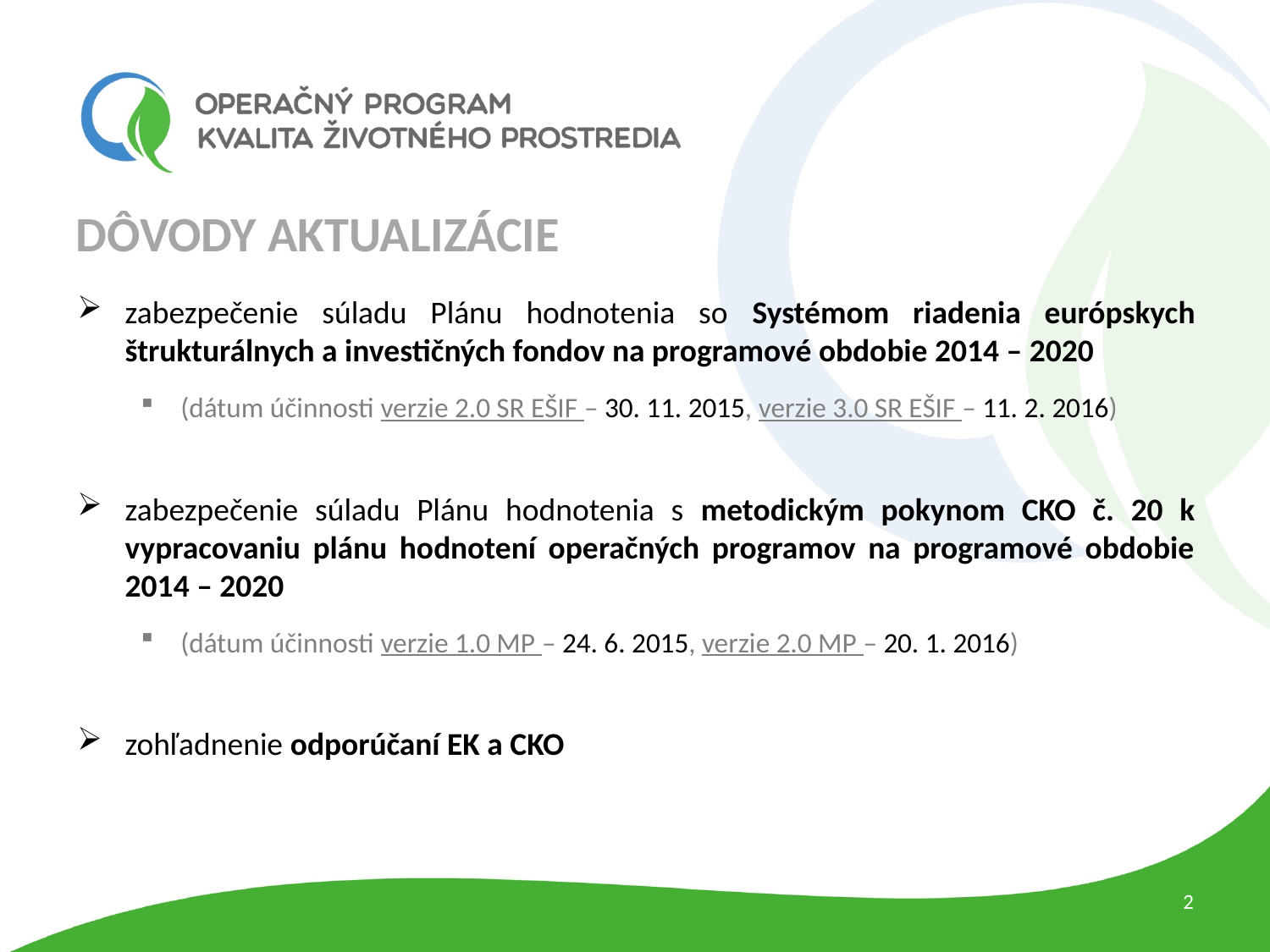

# Dôvody aktualizácie
zabezpečenie súladu Plánu hodnotenia so Systémom riadenia európskych štrukturálnych a investičných fondov na programové obdobie 2014 – 2020
(dátum účinnosti verzie 2.0 SR EŠIF – 30. 11. 2015, verzie 3.0 SR EŠIF – 11. 2. 2016)

zabezpečenie súladu Plánu hodnotenia s metodickým pokynom CKO č. 20 k vypracovaniu plánu hodnotení operačných programov na programové obdobie 2014 – 2020
(dátum účinnosti verzie 1.0 MP – 24. 6. 2015, verzie 2.0 MP – 20. 1. 2016)

zohľadnenie odporúčaní EK a CKO
2